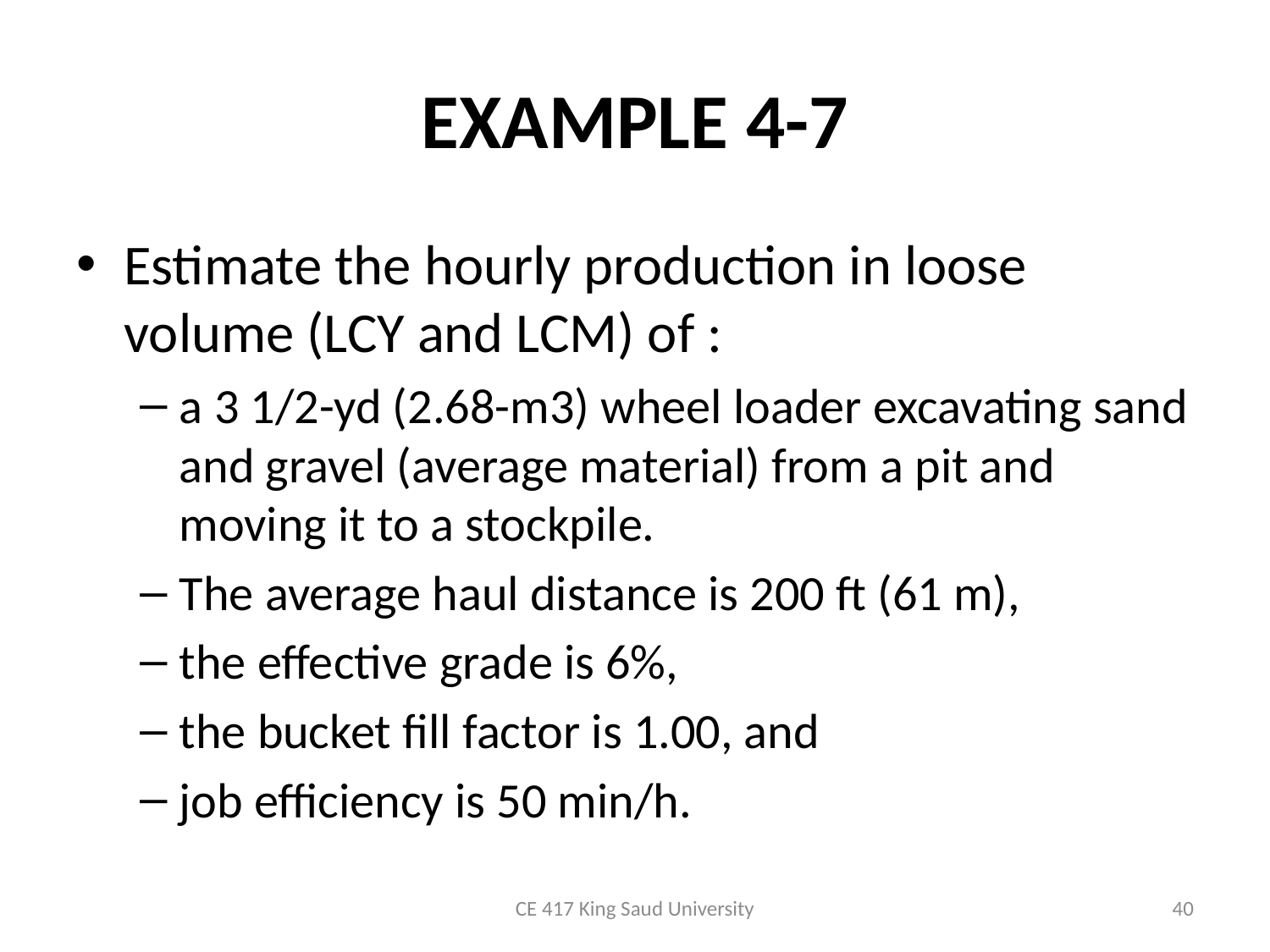

# EXAMPLE 4-7
Estimate the hourly production in loose volume (LCY and LCM) of :
a 3 1/2-yd (2.68-m3) wheel loader excavating sand and gravel (average material) from a pit and moving it to a stockpile.
The average haul distance is 200 ft (61 m),
the effective grade is 6%,
the bucket fill factor is 1.00, and
job efficiency is 50 min/h.

CE 417 King Saud University
40